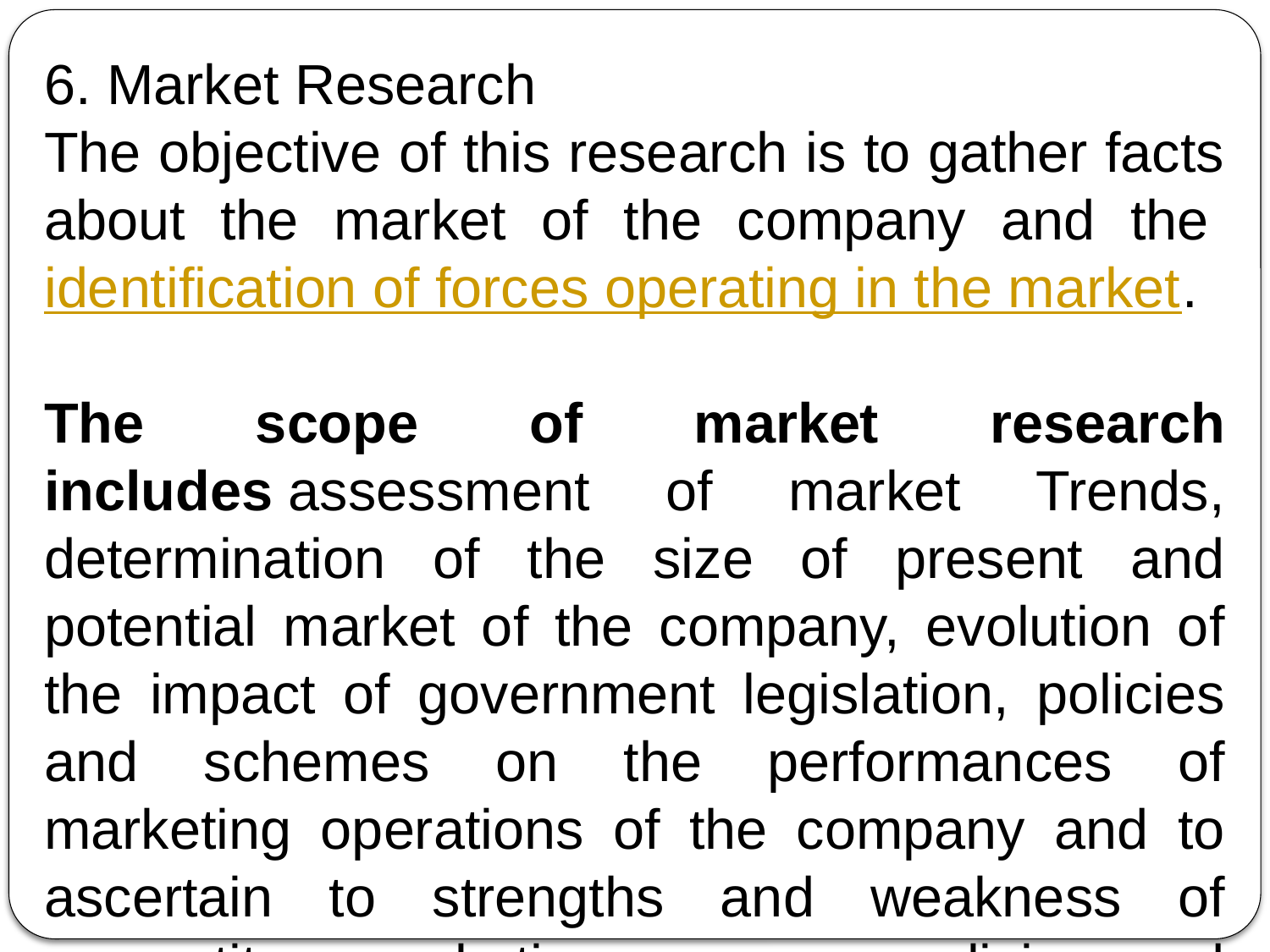

6. Market Research
The objective of this research is to gather facts about the market of the company and the identification of forces operating in the market.

The scope of market research includes assessment of market Trends, determination of the size of present and potential market of the company, evolution of the impact of government legislation, policies and schemes on the performances of marketing operations of the company and to ascertain to strengths and weakness of competitors marketing programs, policies, and strategies.